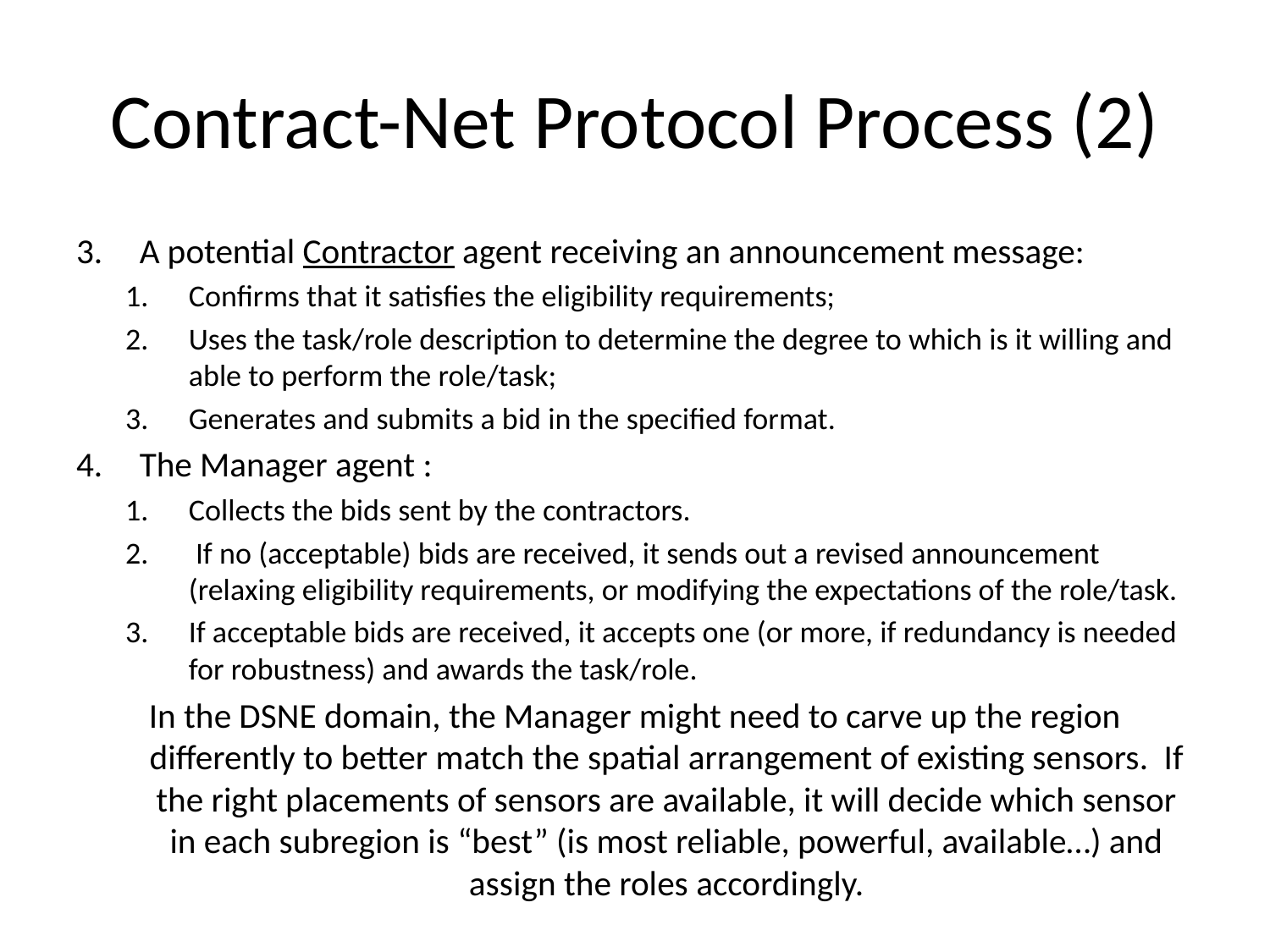

# Contract-Net Protocol Process (2)
A potential Contractor agent receiving an announcement message:
Confirms that it satisfies the eligibility requirements;
Uses the task/role description to determine the degree to which is it willing and able to perform the role/task;
Generates and submits a bid in the specified format.
The Manager agent :
Collects the bids sent by the contractors.
 If no (acceptable) bids are received, it sends out a revised announcement (relaxing eligibility requirements, or modifying the expectations of the role/task.
If acceptable bids are received, it accepts one (or more, if redundancy is needed for robustness) and awards the task/role.
In the DSNE domain, the Manager might need to carve up the region differently to better match the spatial arrangement of existing sensors.  If the right placements of sensors are available, it will decide which sensor in each subregion is “best” (is most reliable, powerful, available…) and assign the roles accordingly.